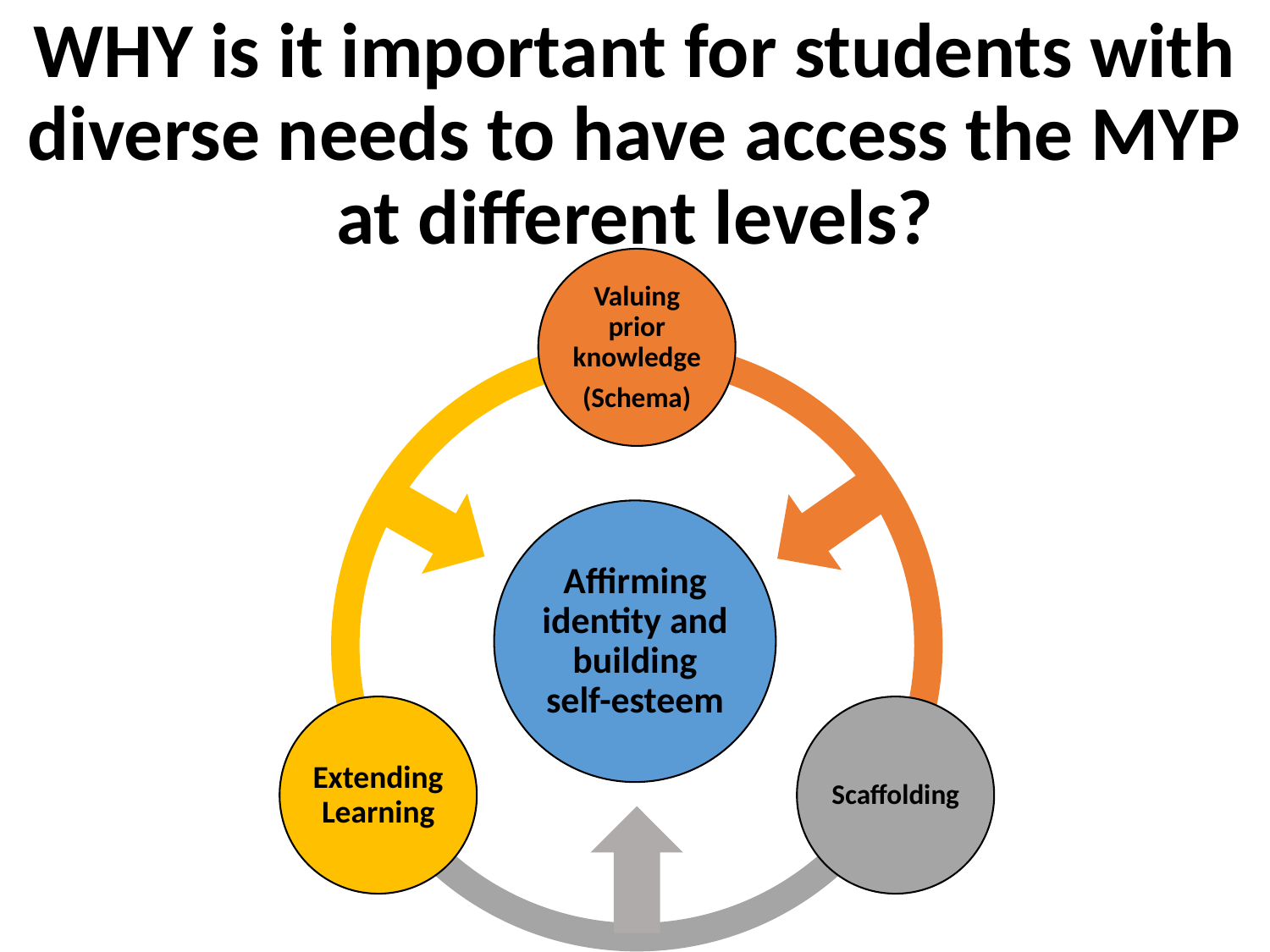

# WHY is it important for students with diverse needs to have access the MYP at different levels?
Affirming identity and building self-esteem
Valuing prior knowledge
(Schema)
Scaffolding
Extending Learning